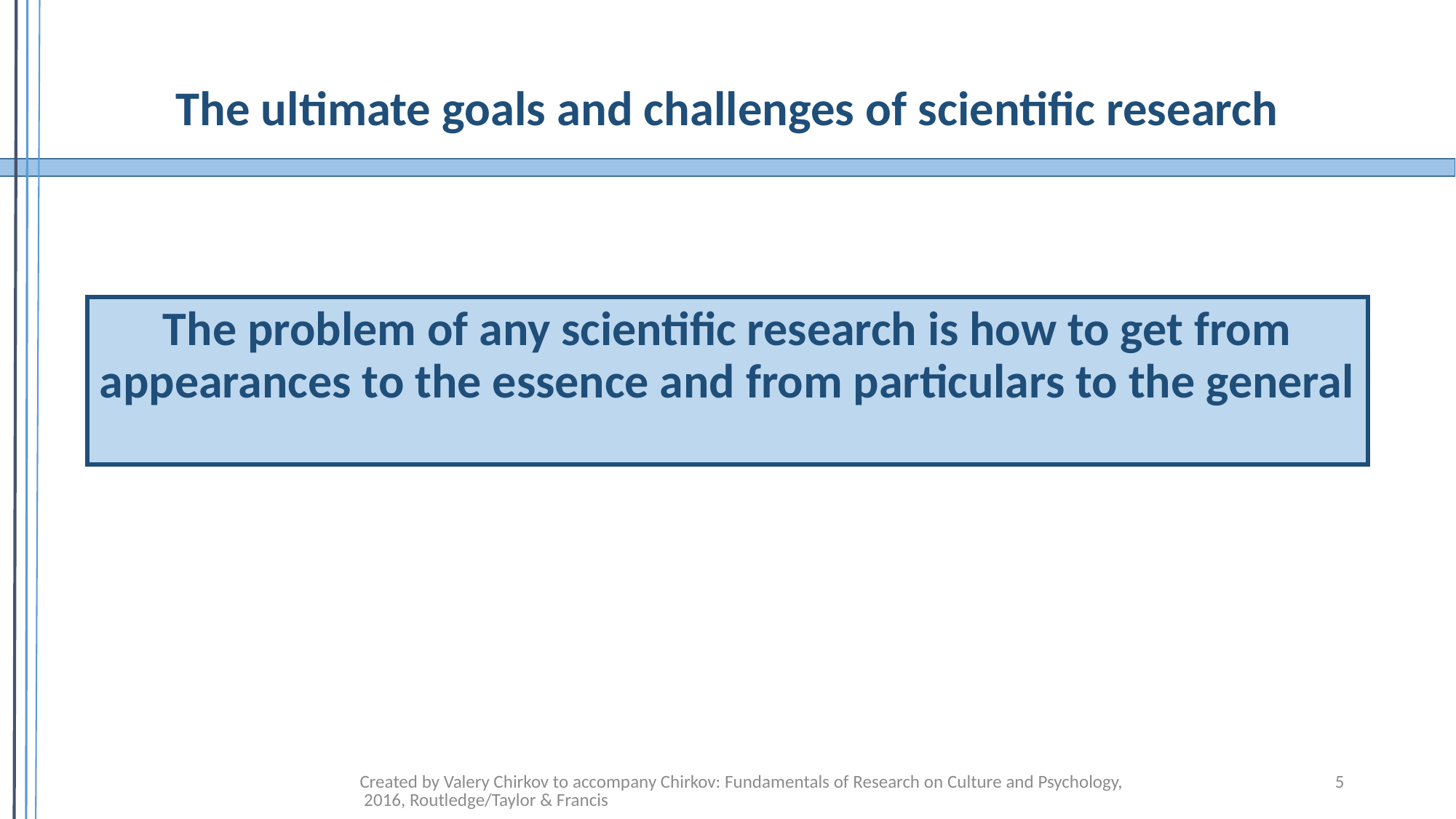

# The ultimate goals and challenges of scientific research

The problem of any scientific research is how to get from appearances to the essence and from particulars to the general
Created by Valery Chirkov to accompany Chirkov: Fundamentals of Research on Culture and Psychology, 2016, Routledge/Taylor & Francis
5